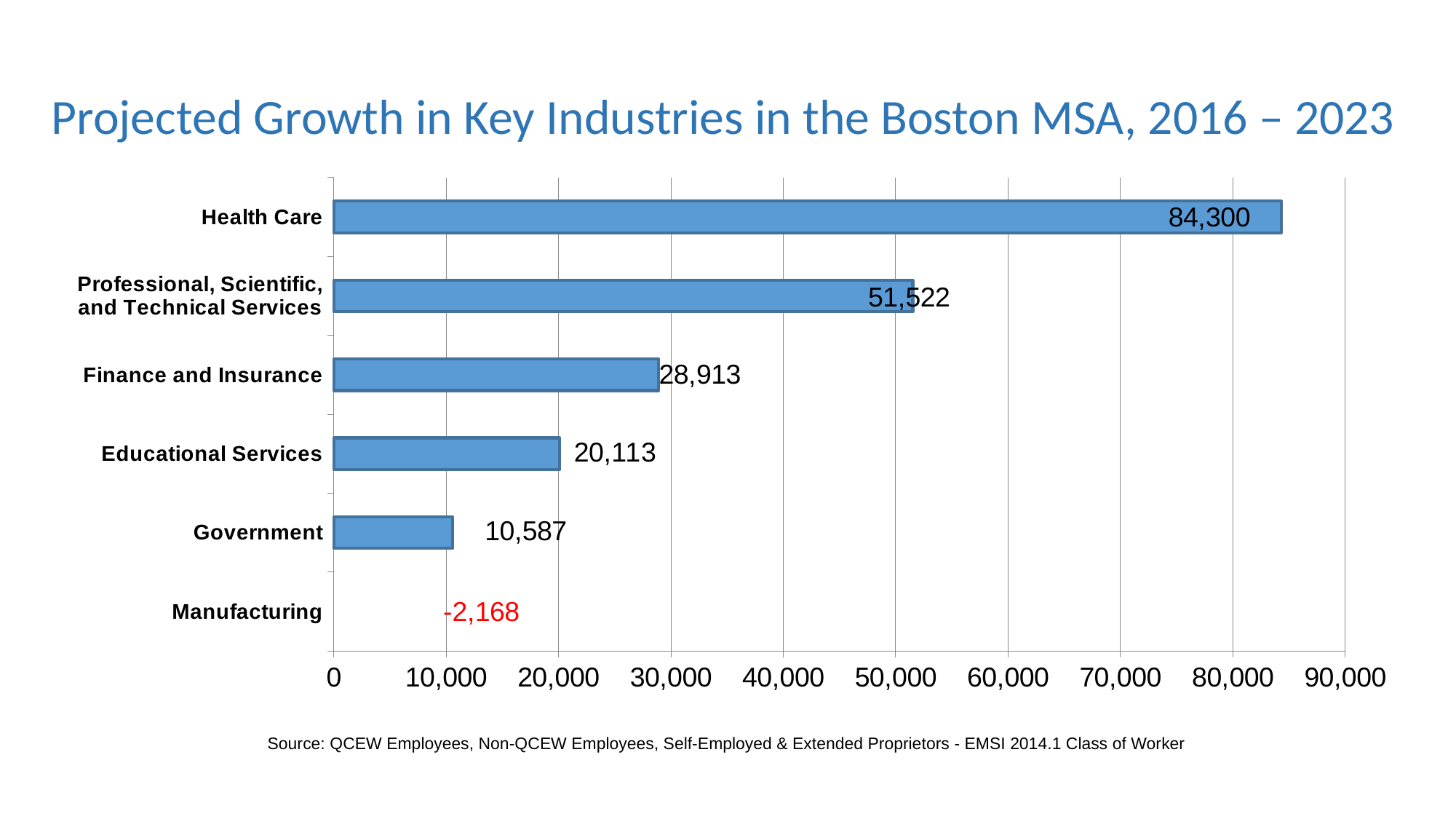

# Projected Growth in Key Industries in the Boston MSA, 2016 – 2023

### Chart

| Category | Column1 |
|---|---|
| Manufacturing | -2168.0 |
| Government | 10587.0 |
| Educational Services | 20113.0 |
| Finance and Insurance | 28913.0 |
| Professional, Scientific, and Technical Services | 51522.0 |
| Health Care | 84300.0 |
Retail trade: 2,760 jobs
Source: QCEW Employees, Non-QCEW Employees, Self-Employed & Extended Proprietors - EMSI 2014.1 Class of Worker